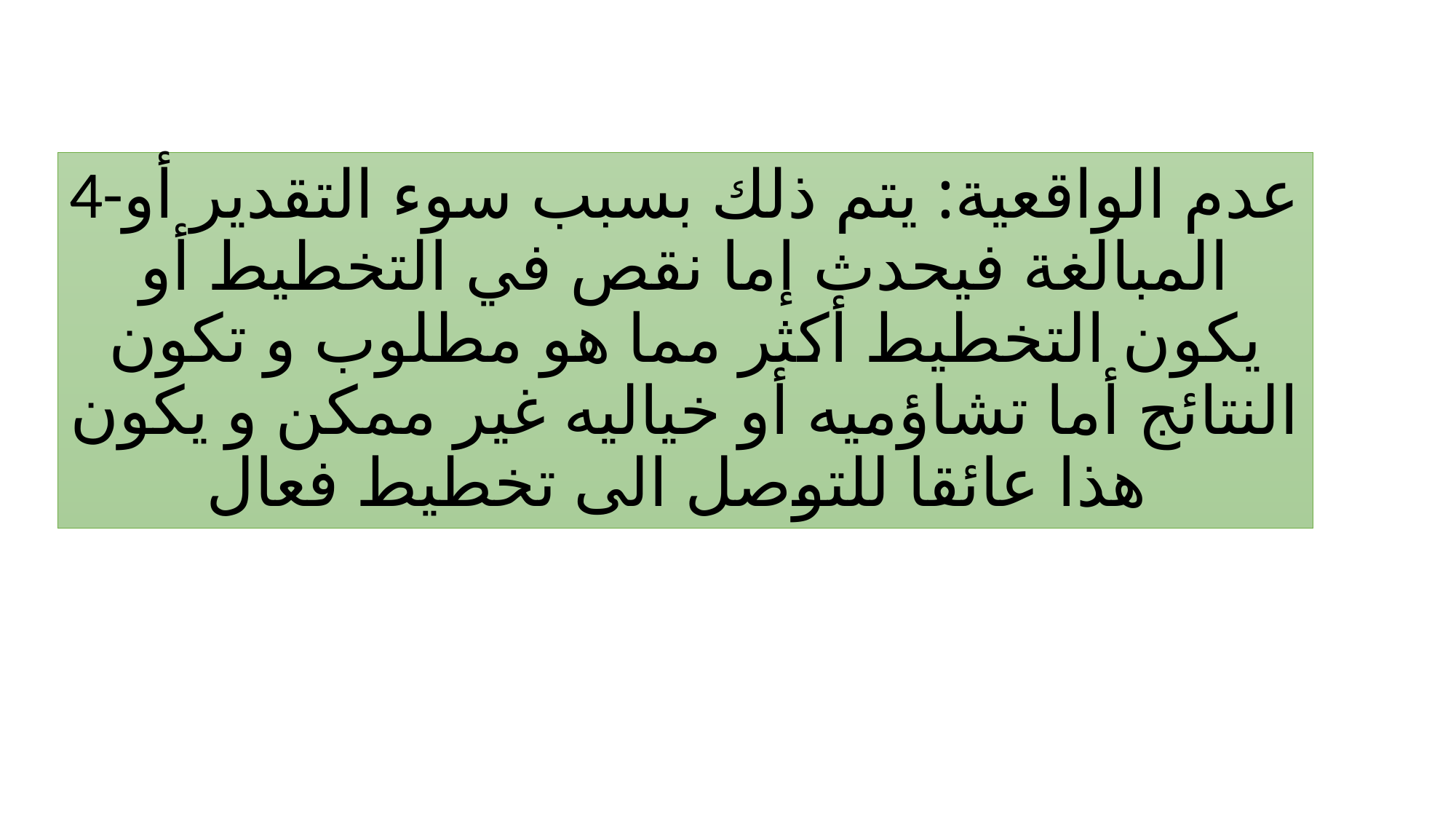

# 4-عدم الواقعية: يتم ذلك بسبب سوء التقدير أو المبالغة فيحدث إما نقص في التخطيط أو يكون التخطيط أكثر مما هو مطلوب و تكون النتائج أما تشاؤميه أو خياليه غير ممكن و يكون هذا عائقا للتوصل الى تخطيط فعال